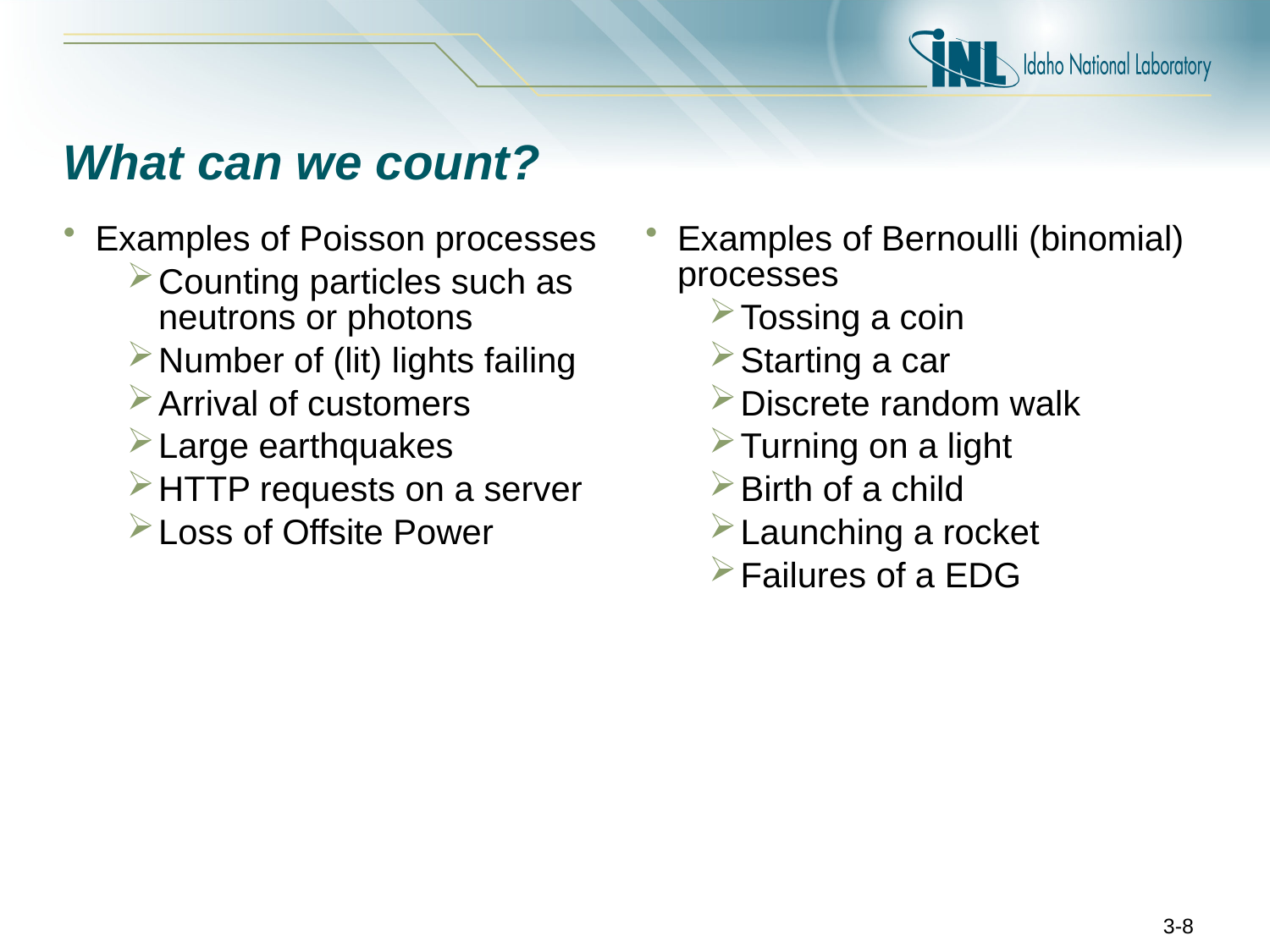

# What can we count?
Examples of Poisson processes
Counting particles such as neutrons or photons
Number of (lit) lights failing
Arrival of customers
Large earthquakes
HTTP requests on a server
Loss of Offsite Power
Examples of Bernoulli (binomial) processes
Tossing a coin
Starting a car
Discrete random walk
Turning on a light
Birth of a child
Launching a rocket
Failures of a EDG
3-8